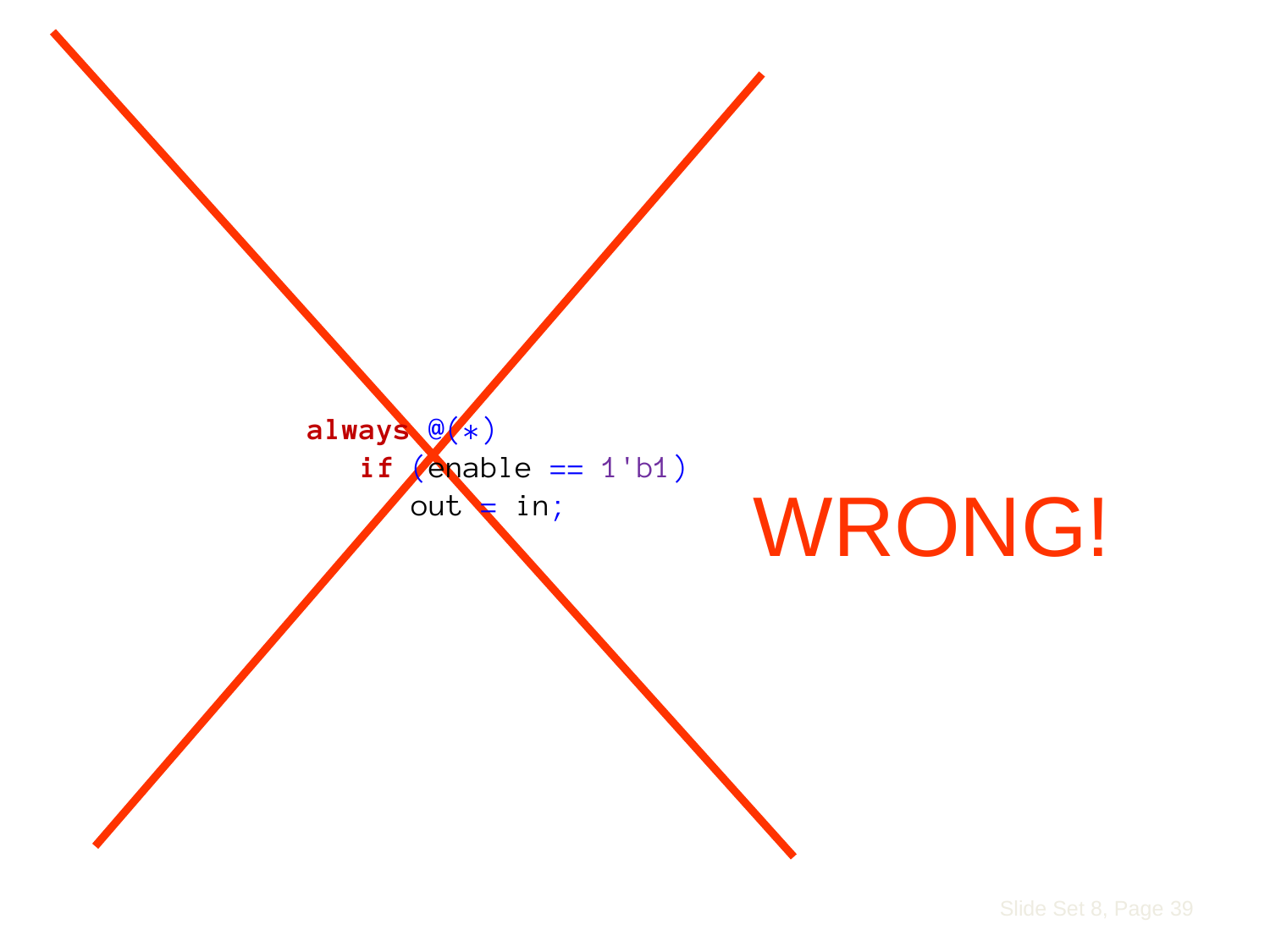

WRONG!
#
 always @(*)
    if (enable == 1'b1)
       out = in;
Slide Set 8, Page 39